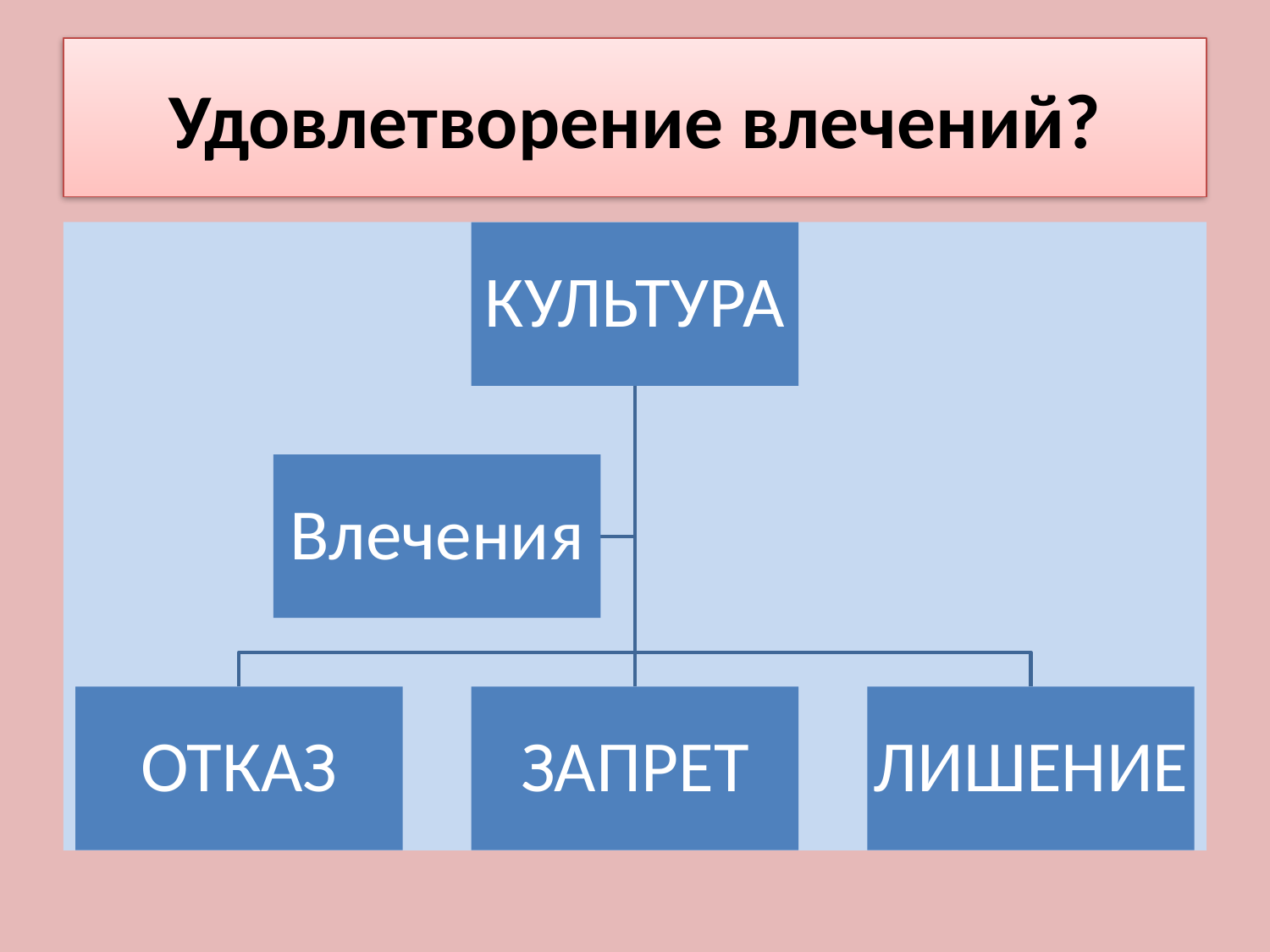

# Удовлетворение влечений?
КУЛЬТУРА
ОТКАЗ
ЗАПРЕТ
ЛИШЕНИЕ
Влечения